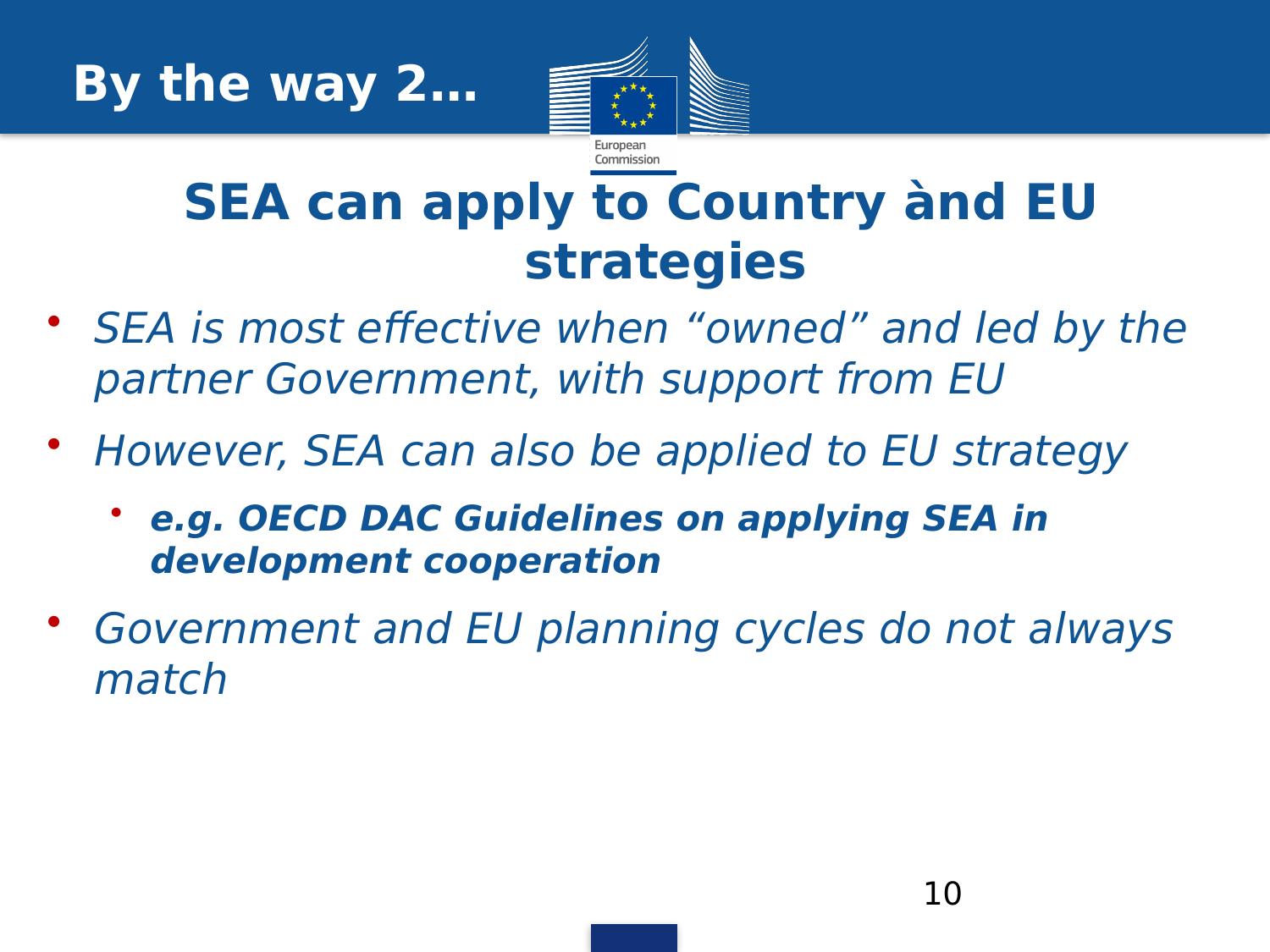

By the way 2…
# SEA can apply to Country ànd EU strategies
SEA is most effective when “owned” and led by the partner Government, with support from EU
However, SEA can also be applied to EU strategy
e.g. OECD DAC Guidelines on applying SEA in development cooperation
Government and EU planning cycles do not always match
10